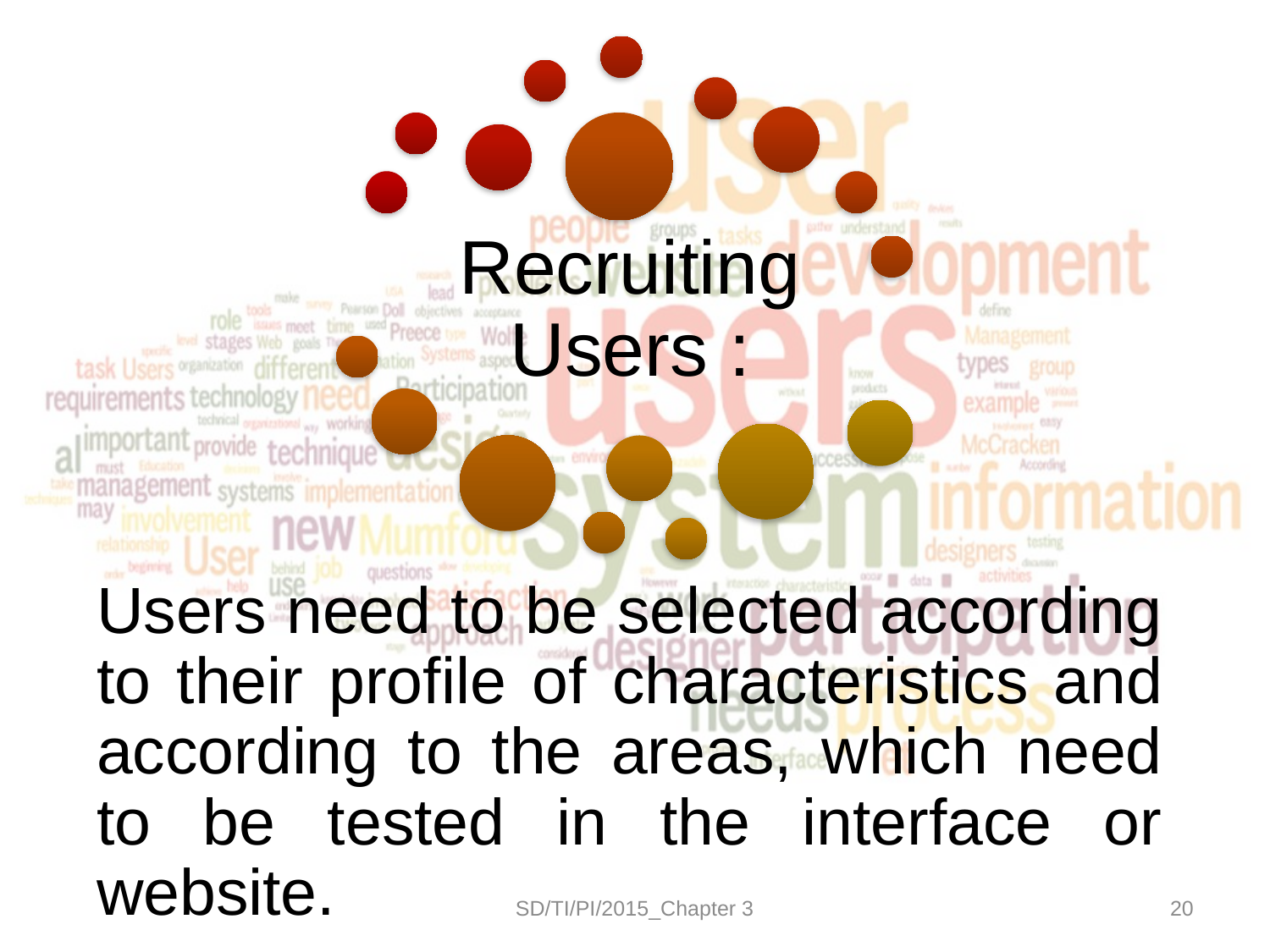

Recruiting Users :
Users need to be selected according to their profile of characteristics and according to the areas, which need to be tested in the interface or website.
SD/TI/PI/2015_Chapter 3
20